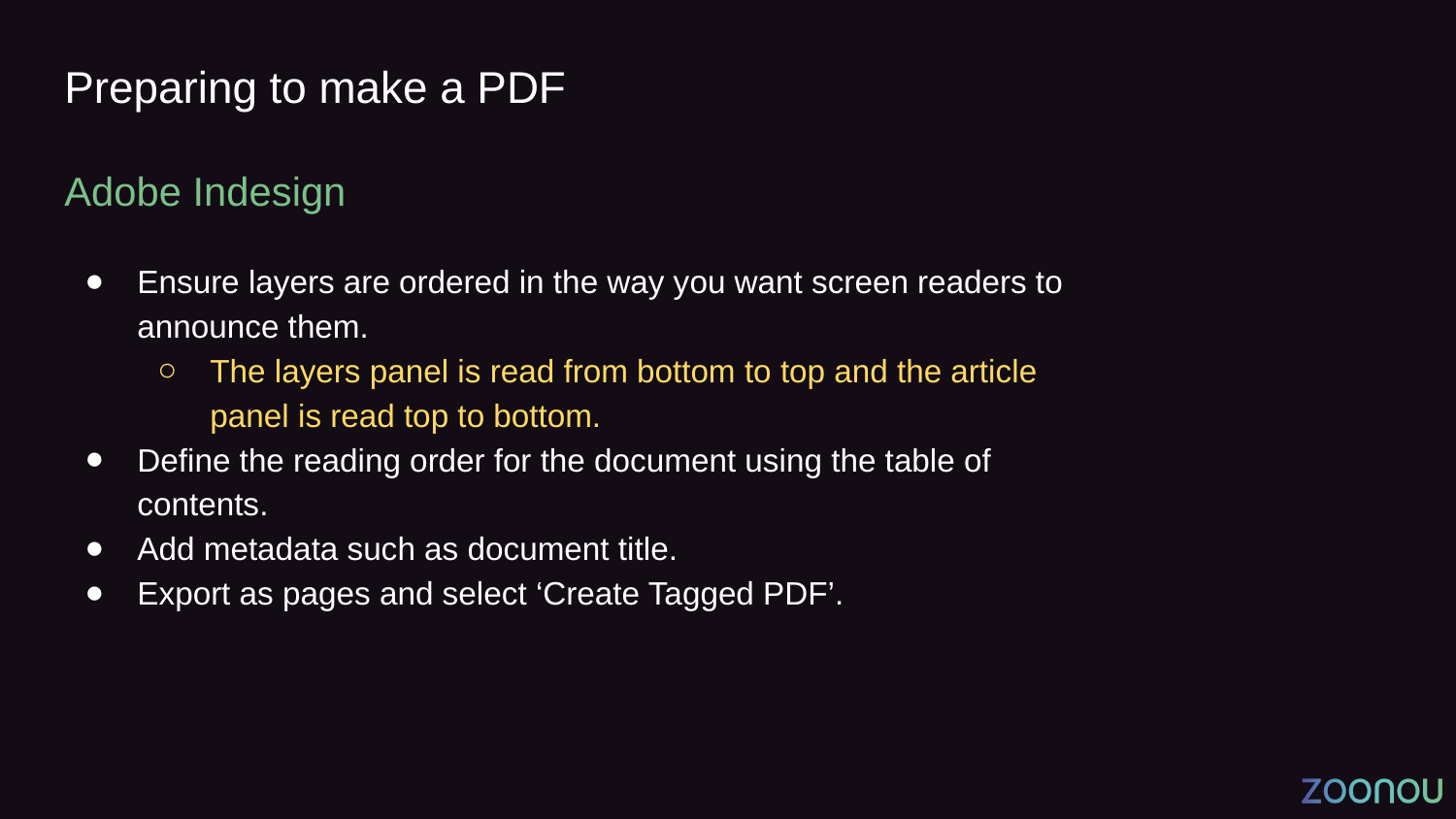

# Preparing to make a PDF

Adobe Indesign
Ensure layers are ordered in the way you want screen readers to announce them.
The layers panel is read from bottom to top and the article panel is read top to bottom.
Define the reading order for the document using the table of contents.
Add metadata such as document title.
Export as pages and select ‘Create Tagged PDF’.